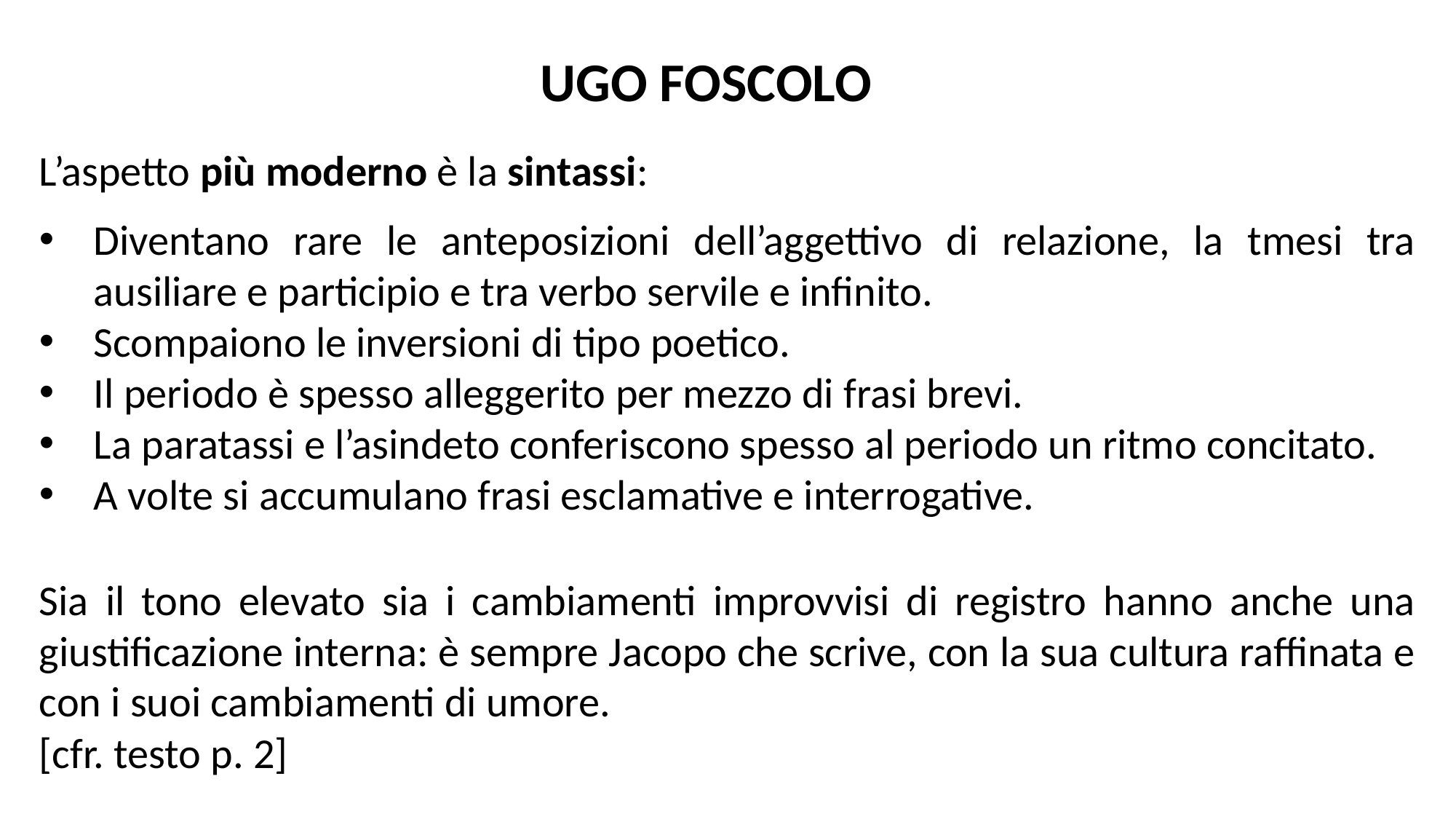

UGO FOSCOLO
L’aspetto più moderno è la sintassi:

Diventano rare le anteposizioni dell’aggettivo di relazione, la tmesi tra ausiliare e participio e tra verbo servile e infinito.
Scompaiono le inversioni di tipo poetico.
Il periodo è spesso alleggerito per mezzo di frasi brevi.
La paratassi e l’asindeto conferiscono spesso al periodo un ritmo concitato.
A volte si accumulano frasi esclamative e interrogative.
Sia il tono elevato sia i cambiamenti improvvisi di registro hanno anche una giustificazione interna: è sempre Jacopo che scrive, con la sua cultura raffinata e con i suoi cambiamenti di umore.
[cfr. testo p. 2]